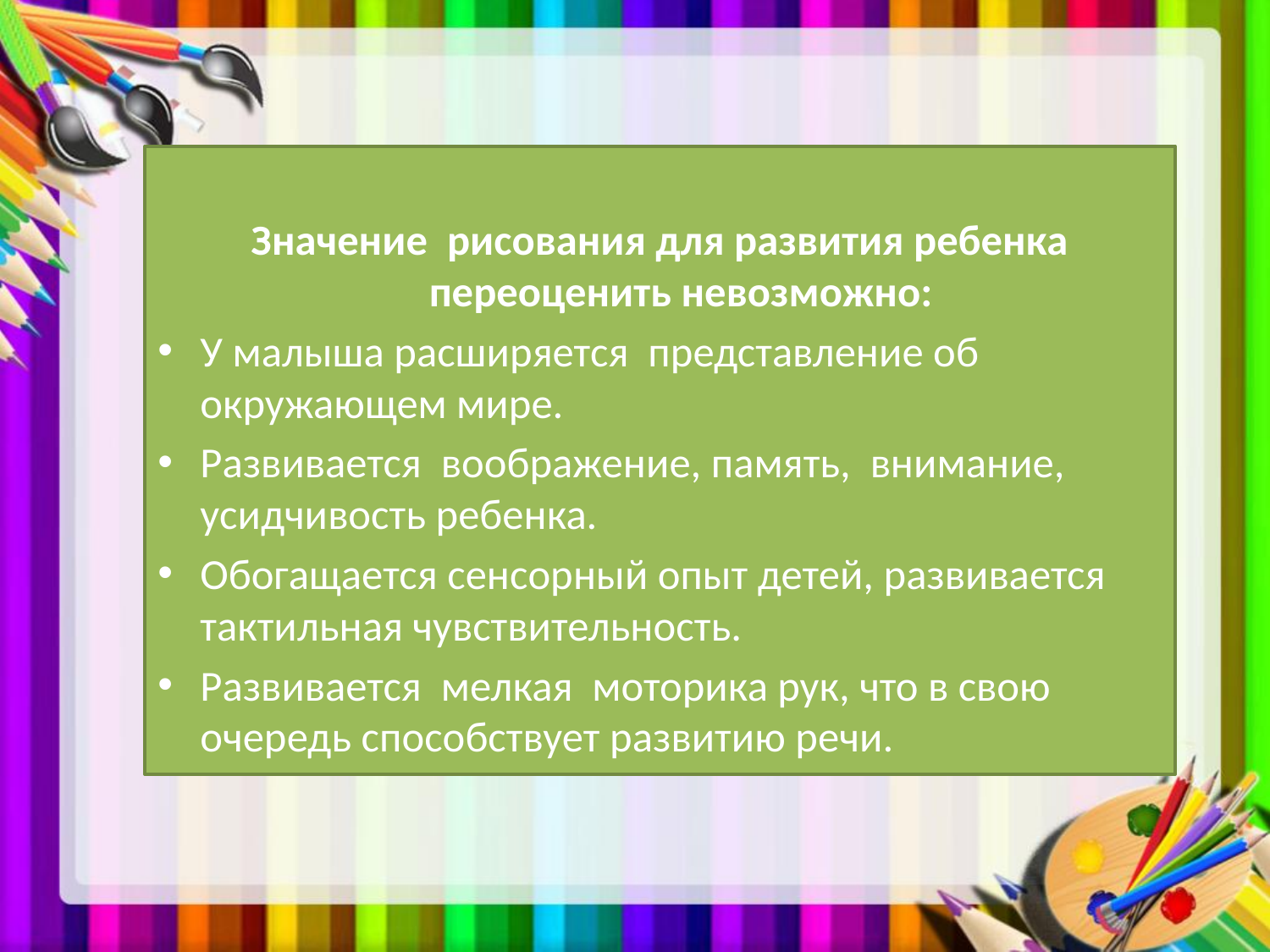

#

Значение  рисования для развития ребенка переоценить невозможно:
У малыша расширяется  представление об окружающем мире.
Развивается  воображение, память,  внимание, усидчивость ребенка.
Обогащается сенсорный опыт детей, развивается тактильная чувствительность.
Развивается  мелкая  моторика рук, что в свою очередь способствует развитию речи.